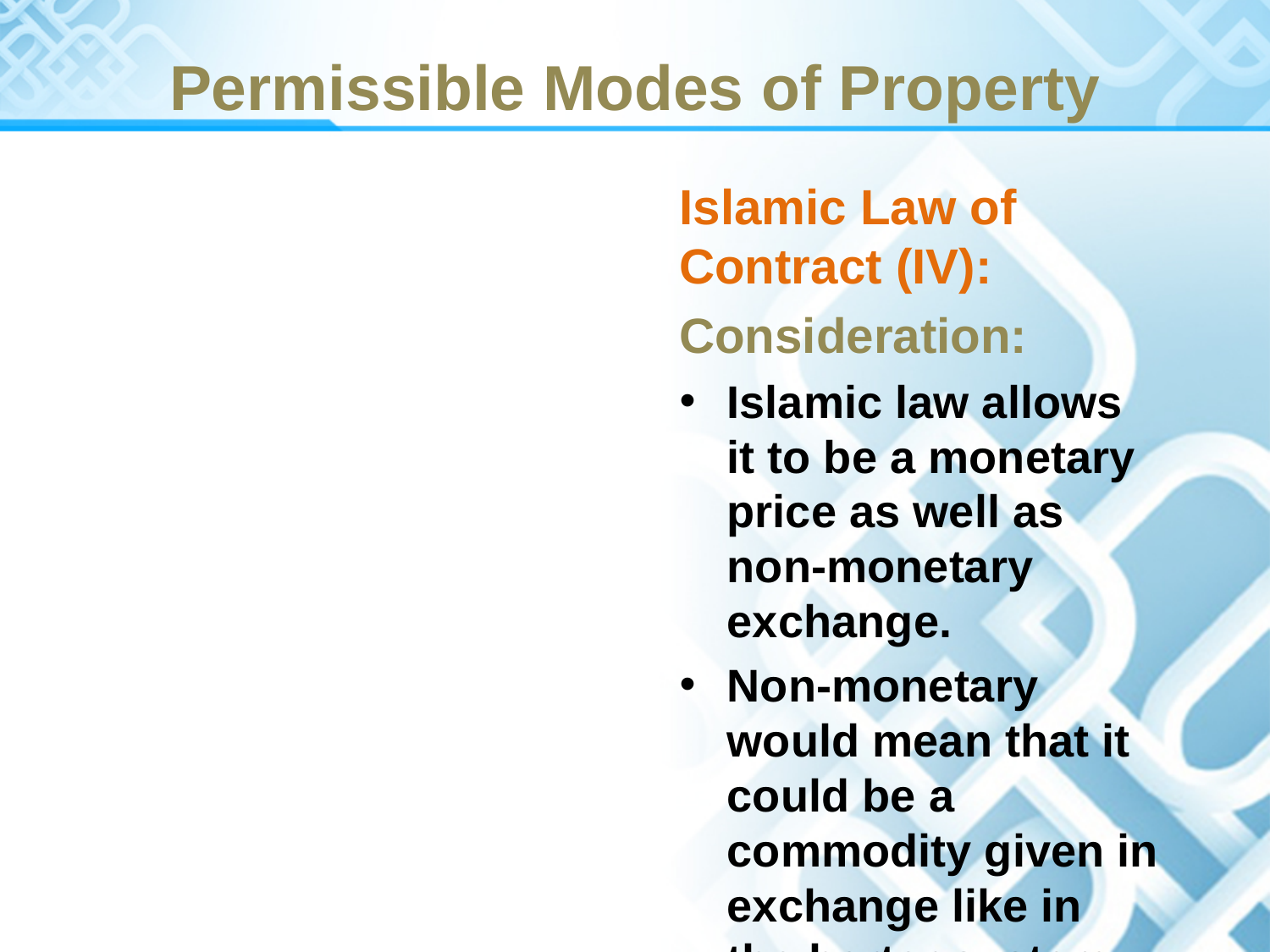

Permissible Modes of Property
Islamic Law of Contract (IV):
Consideration:
Islamic law allows it to be a monetary price as well as non-monetary exchange.
Non-monetary would mean that it could be a commodity given in exchange like in the barter system.